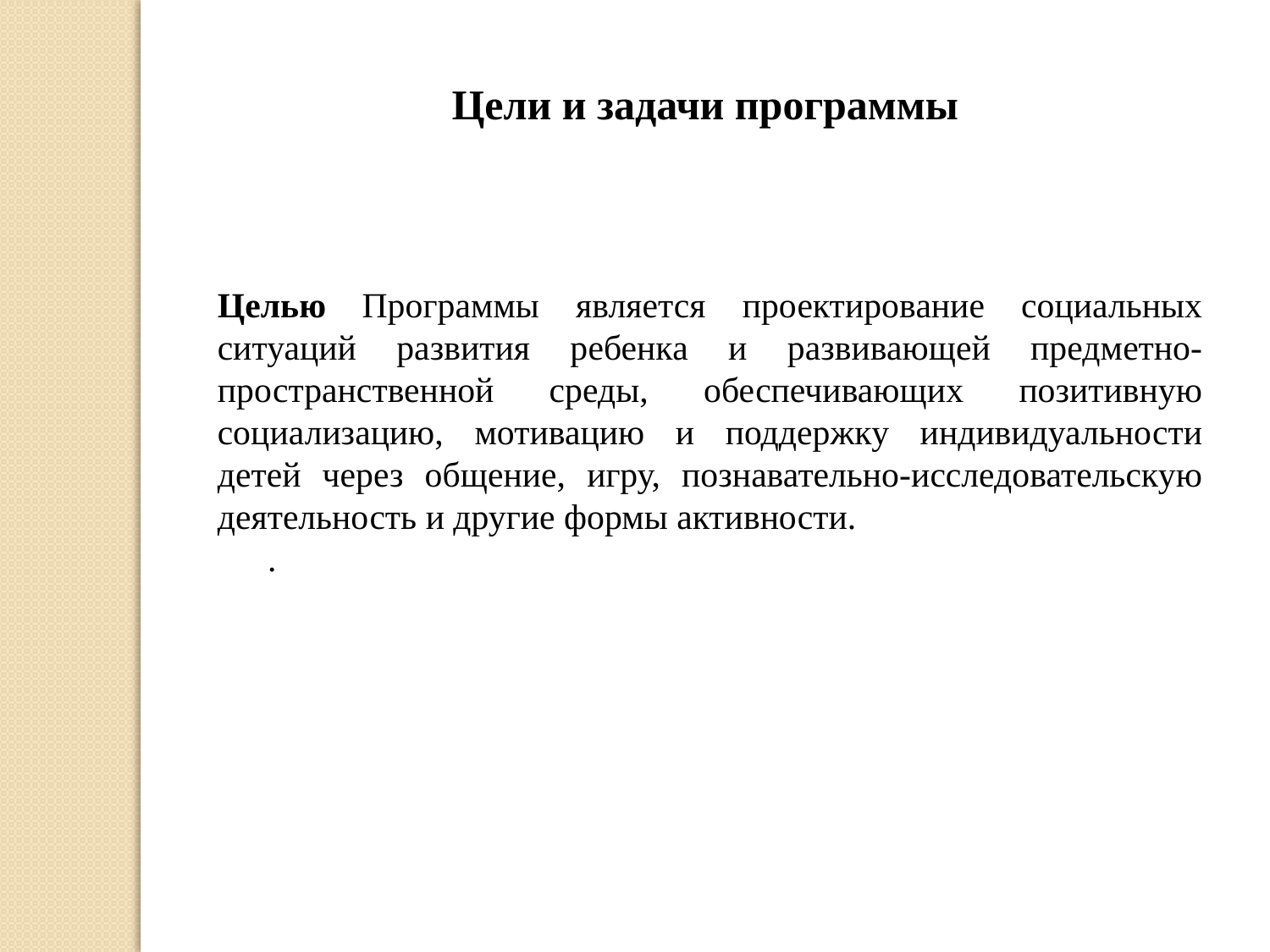

Цели и задачи программы
Целью Программы является проектирование социальных ситуаций развития ребенка и развивающей предметно-пространственной среды, обеспечивающих позитивную социализацию, мотивацию и поддержку индивидуальности детей через общение, игру, познавательно-исследовательскую деятельность и другие формы активности.
.